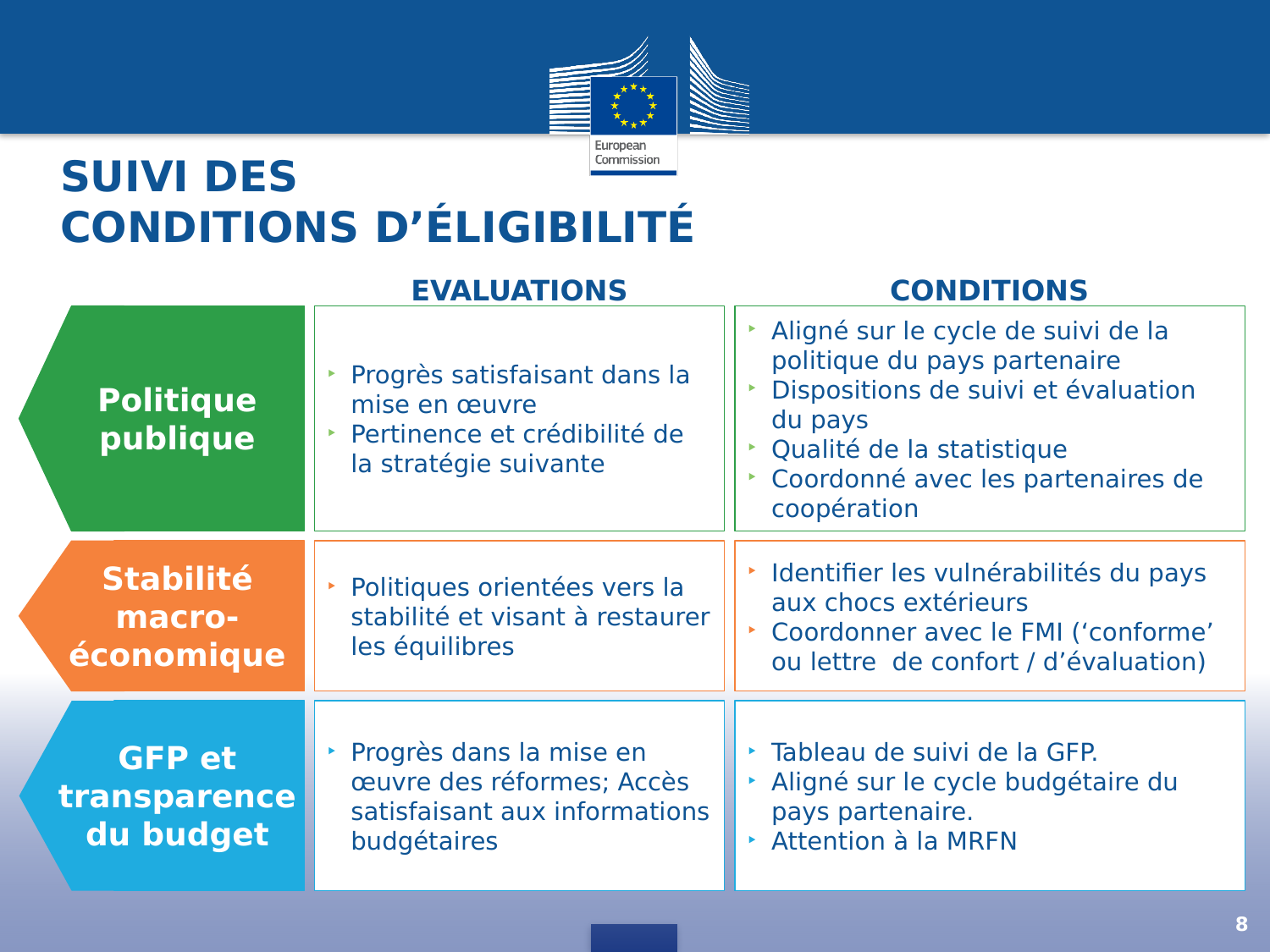

# Suivi des conditions d’éligibilité
Evaluations
Conditions

Aligné sur le cycle de suivi de la politique du pays partenaire
Dispositions de suivi et évaluation du pays
Qualité de la statistique
Coordonné avec les partenaires de coopération
Progrès satisfaisant dans la mise en œuvre
Pertinence et crédibilité de la stratégie suivante
Politique publique

Identifier les vulnérabilités du pays aux chocs extérieurs
Coordonner avec le FMI (‘conforme’ ou lettre  de confort / d’évaluation)
Stabilité macro-économique
Politiques orientées vers la stabilité et visant à restaurer les équilibres

Progrès dans la mise en œuvre des réformes; Accès satisfaisant aux informations budgétaires
Tableau de suivi de la GFP.
Aligné sur le cycle budgétaire du pays partenaire.
Attention à la MRFN
GFP et transparence du budget
8